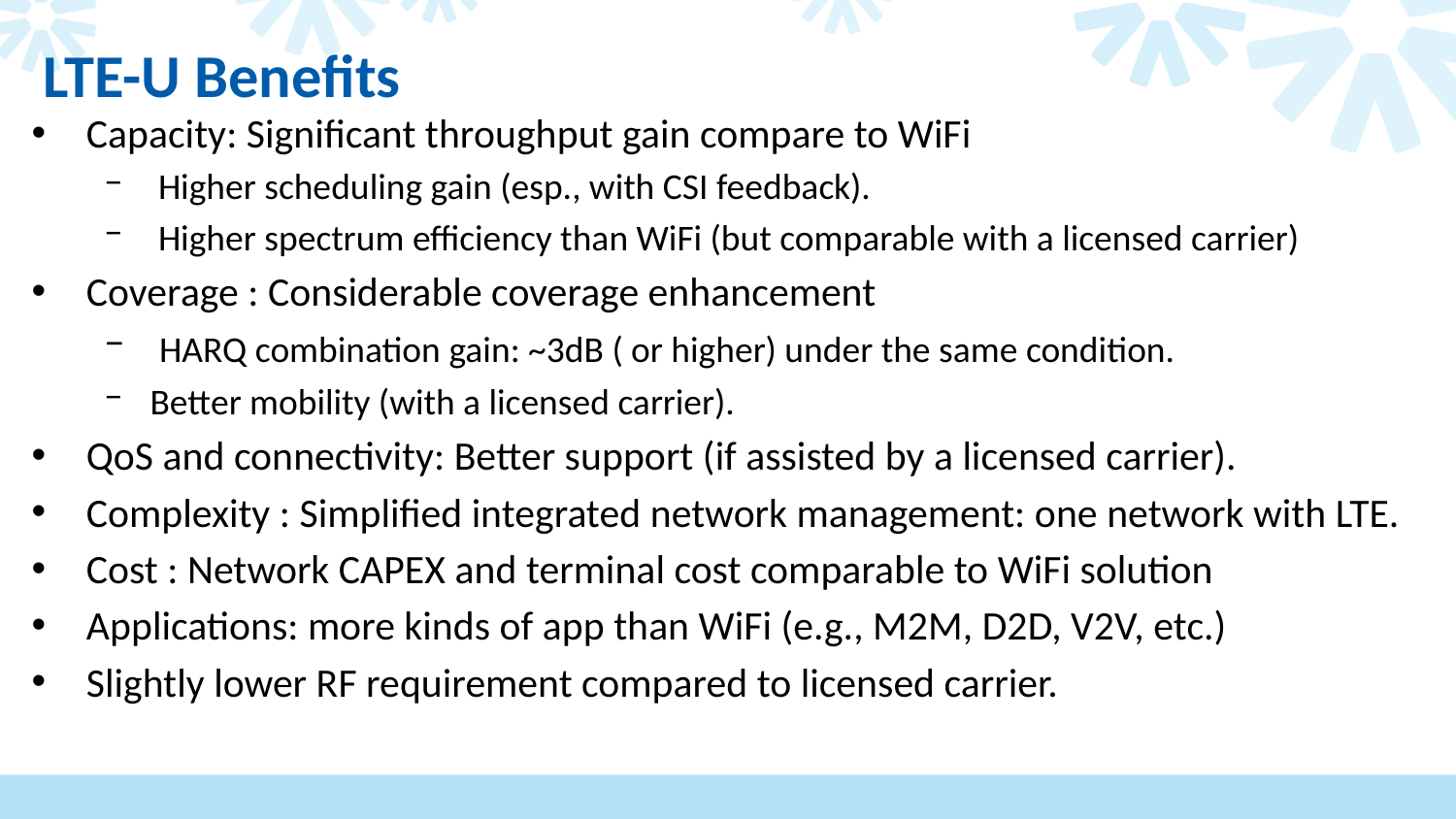

# LTE-U Benefits
Capacity: Significant throughput gain compare to WiFi
 Higher scheduling gain (esp., with CSI feedback).
 Higher spectrum efficiency than WiFi (but comparable with a licensed carrier)
Coverage : Considerable coverage enhancement
 HARQ combination gain: ~3dB ( or higher) under the same condition.
Better mobility (with a licensed carrier).
QoS and connectivity: Better support (if assisted by a licensed carrier).
Complexity : Simplified integrated network management: one network with LTE.
Cost : Network CAPEX and terminal cost comparable to WiFi solution
Applications: more kinds of app than WiFi (e.g., M2M, D2D, V2V, etc.)
Slightly lower RF requirement compared to licensed carrier.